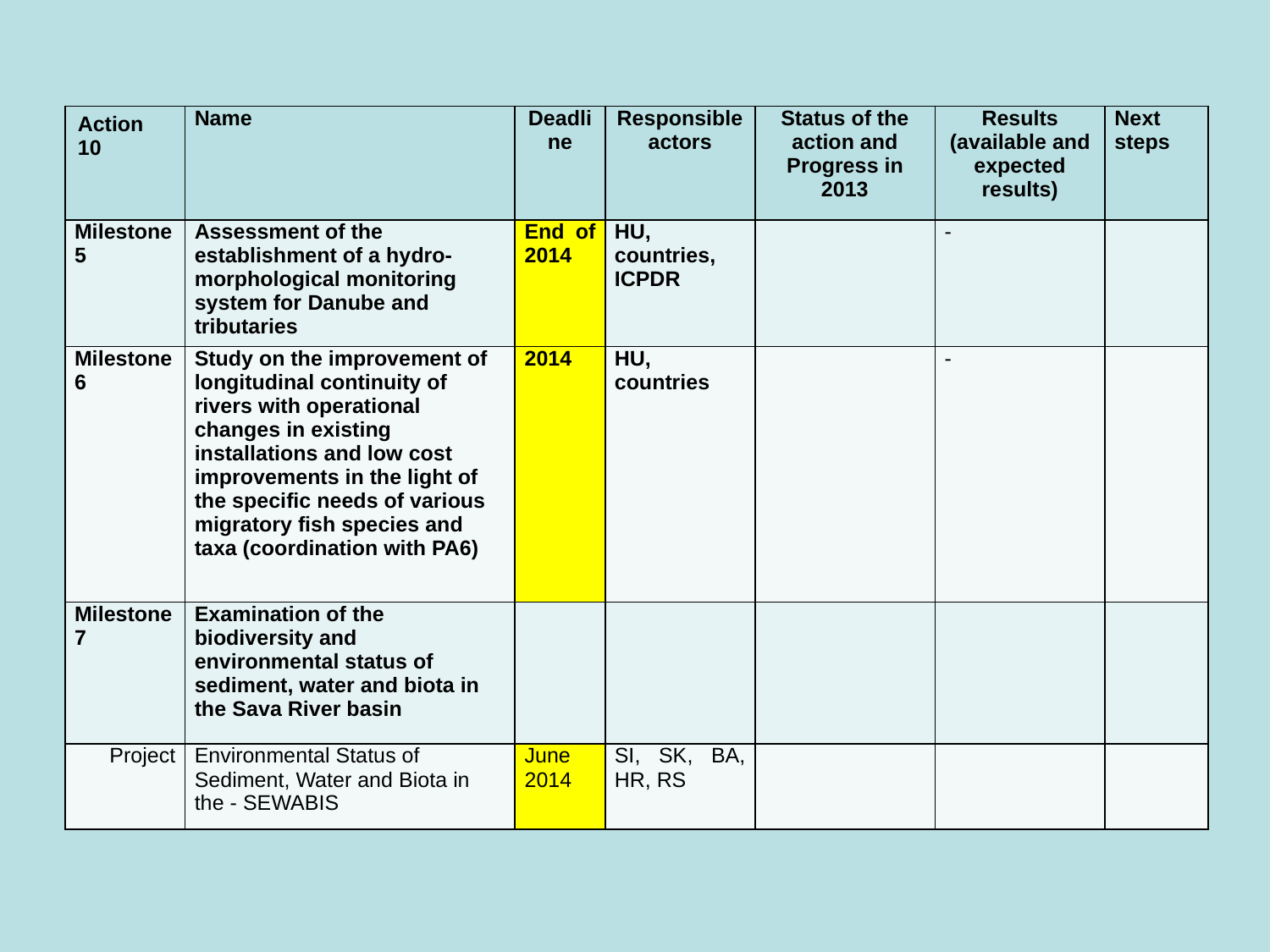

#
| Action 10 | Name | Deadline | Responsible actors | Status of the action and Progress in 2013 | Results (available and expected results) | Next steps |
| --- | --- | --- | --- | --- | --- | --- |
| Milestone 5 | Assessment of the establishment of a hydro-morphological monitoring system for Danube and tributaries | End of 2014 | HU, countries, ICPDR |  | - |  |
| Milestone 6 | Study on the improvement of longitudinal continuity of rivers with operational changes in existing installations and low cost improvements in the light of the specific needs of various migratory fish species and taxa (coordination with PA6) | 2014 | HU, countries |  | - |  |
| Milestone 7 | Examination of the biodiversity and environmental status of sediment, water and biota in the Sava River basin |  |  |  |  |  |
| Project | Environmental Status of Sediment, Water and Biota in the - SEWABIS | June 2014 | SI, SK, BA, HR, RS |  |  |  |